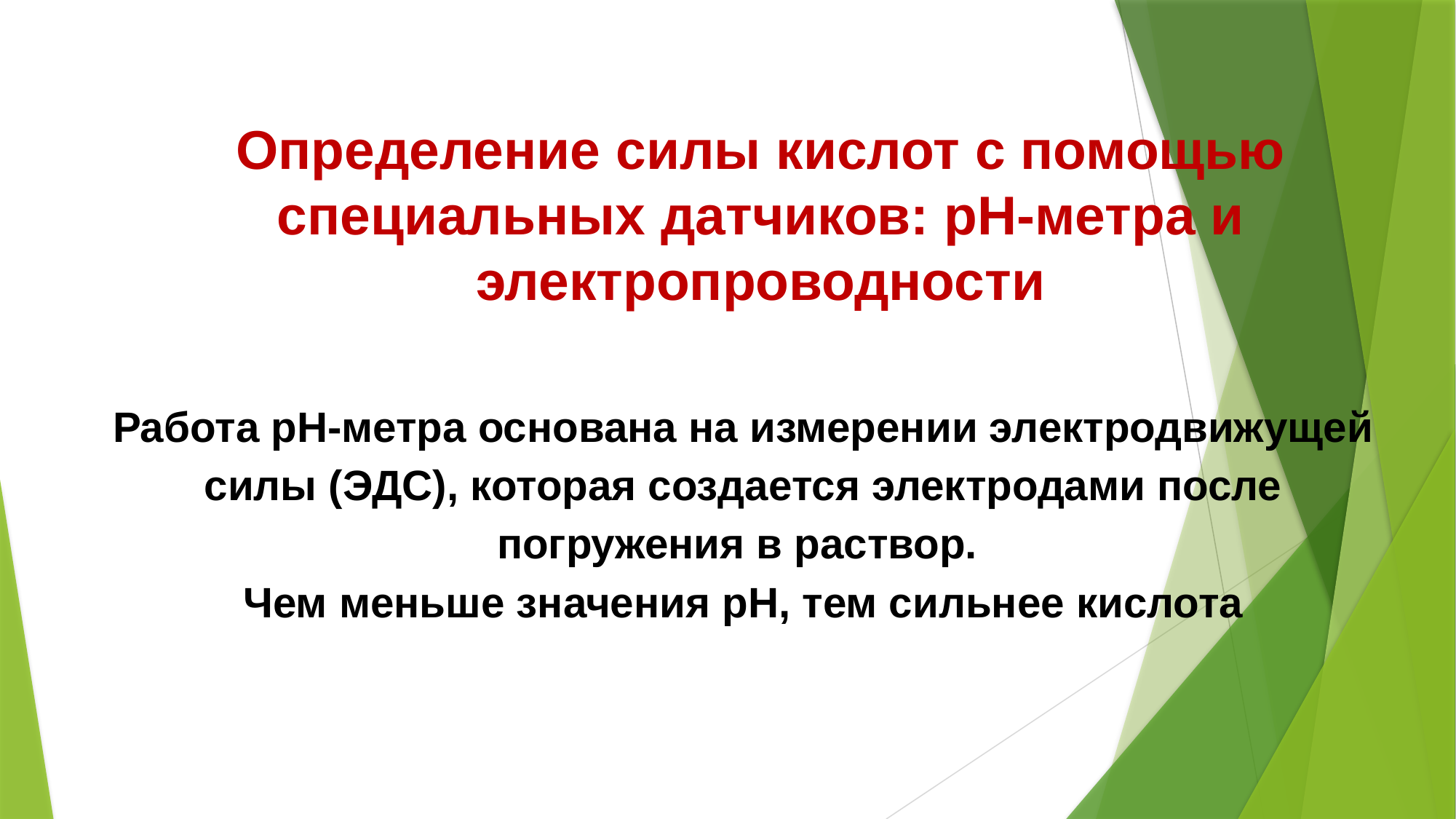

# Определение силы кислот с помощью специальных датчиков: pH-метра и электропроводности
Работа pH-метра основана на измерении электродвижущей силы (ЭДС), которая создается электродами после погружения в раствор.
Чем меньше значения рН, тем сильнее кислота